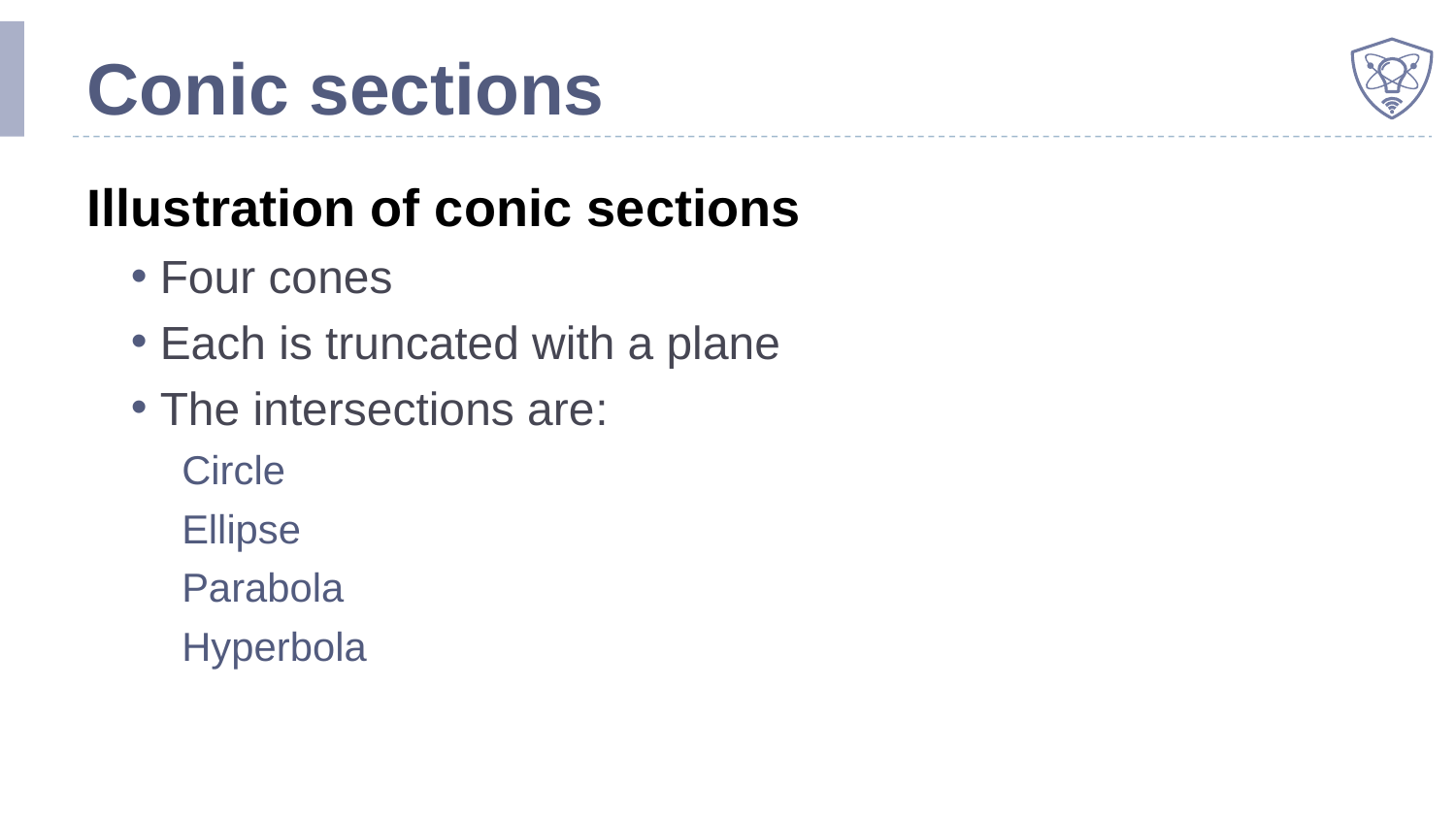

# Conic sections
Illustration of conic sections
Four cones
Each is truncated with a plane
The intersections are:
Circle
Ellipse
Parabola
Hyperbola